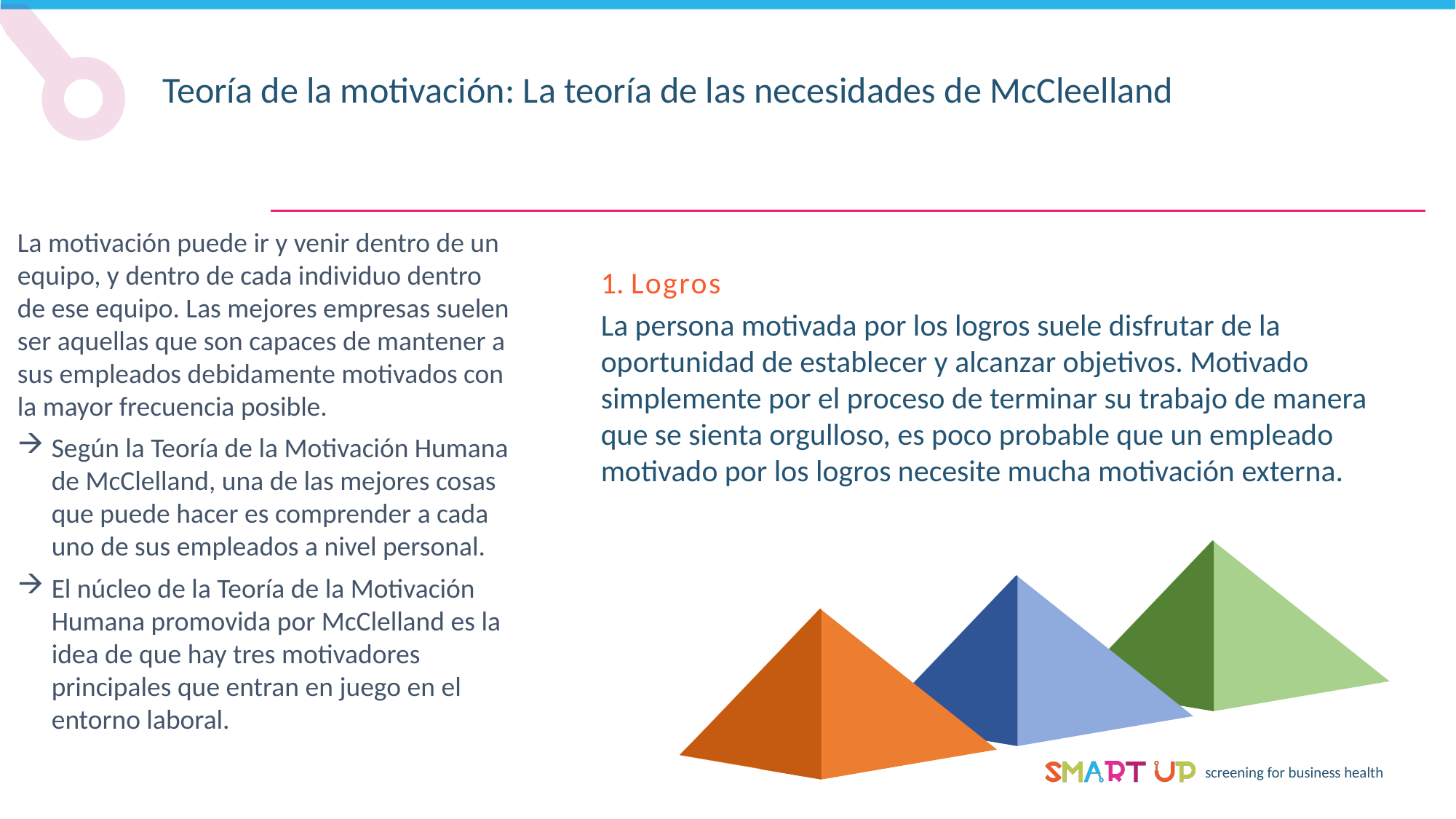

Teoría de la motivación: La teoría de las necesidades de McCleelland
La motivación puede ir y venir dentro de un equipo, y dentro de cada individuo dentro de ese equipo. Las mejores empresas suelen ser aquellas que son capaces de mantener a sus empleados debidamente motivados con la mayor frecuencia posible.
Según la Teoría de la Motivación Humana de McClelland, una de las mejores cosas que puede hacer es comprender a cada uno de sus empleados a nivel personal.
El núcleo de la Teoría de la Motivación Humana promovida por McClelland es la idea de que hay tres motivadores principales que entran en juego en el entorno laboral.

1. Logros
La persona motivada por los logros suele disfrutar de la oportunidad de establecer y alcanzar objetivos. Motivado simplemente por el proceso de terminar su trabajo de manera que se sienta orgulloso, es poco probable que un empleado motivado por los logros necesite mucha motivación externa.